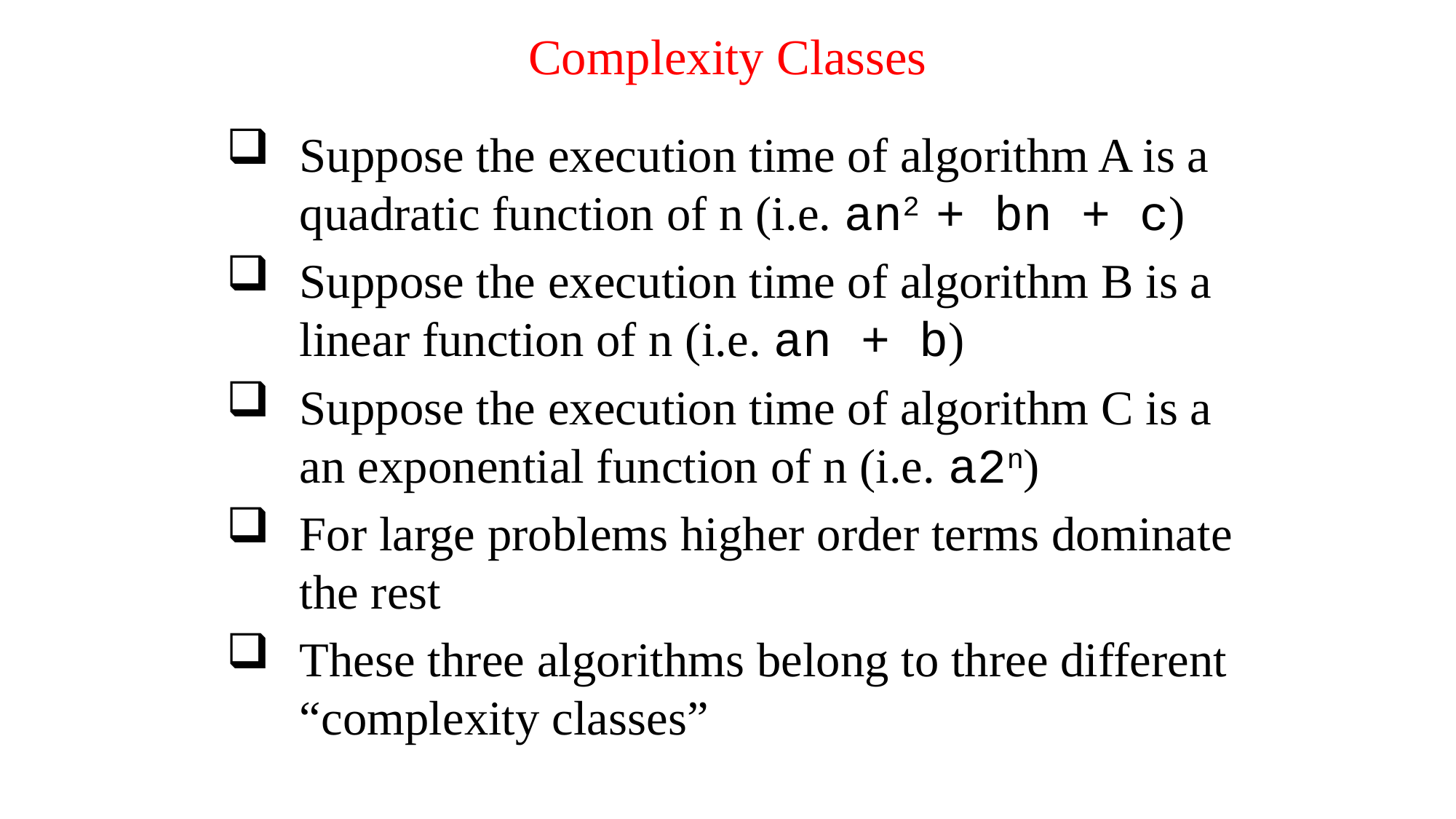

# Complexity Classes
Suppose the execution time of algorithm A is a quadratic function of n (i.e. an2 + bn + c)
Suppose the execution time of algorithm B is a linear function of n (i.e. an + b)
Suppose the execution time of algorithm C is a an exponential function of n (i.e. a2n)
For large problems higher order terms dominate the rest
These three algorithms belong to three different “complexity classes”